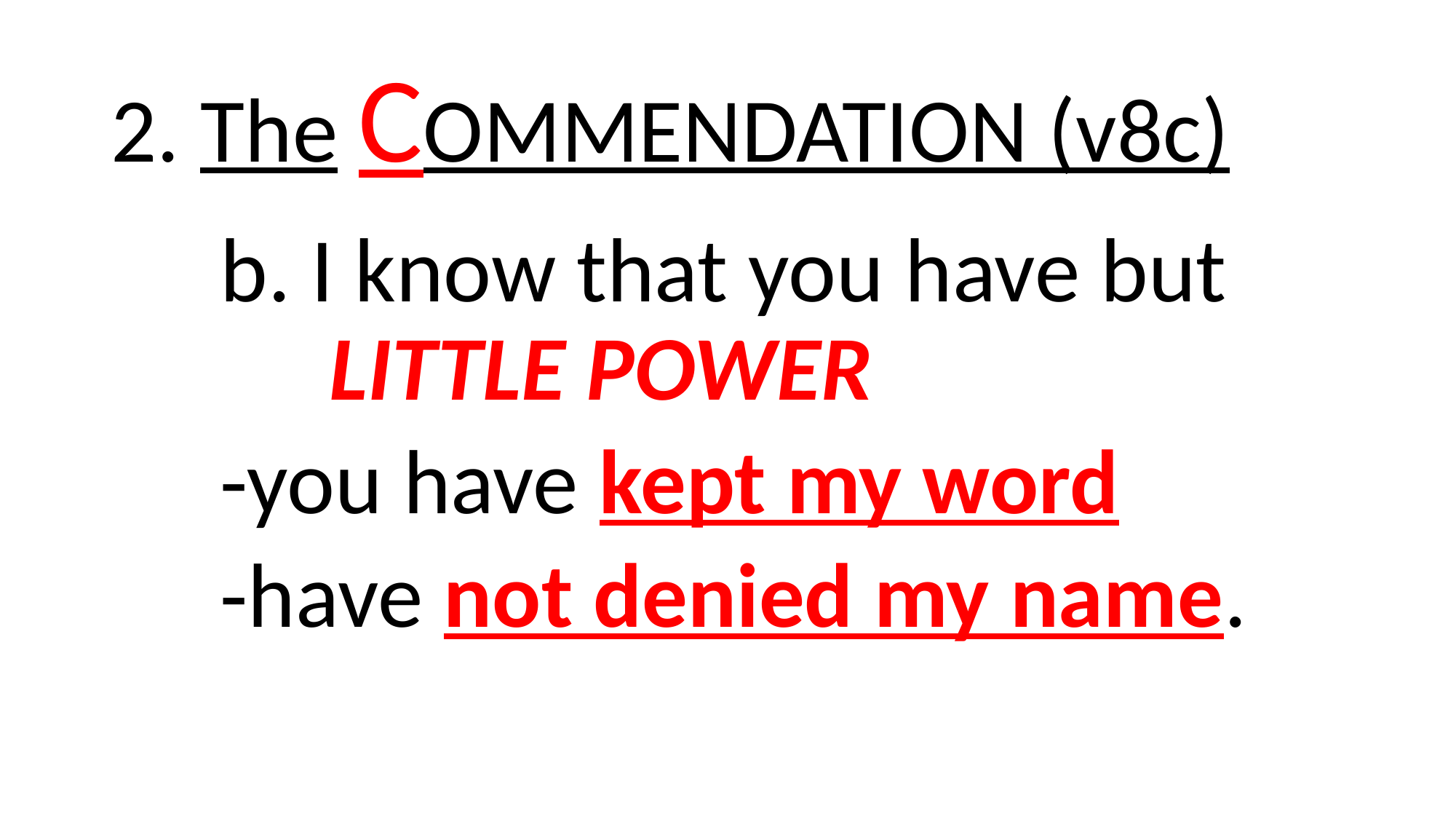

# 2. The COMMENDATION (v8c)
	b. I know that you have but 			LITTLE POWER
	-you have kept my word
	-have not denied my name.